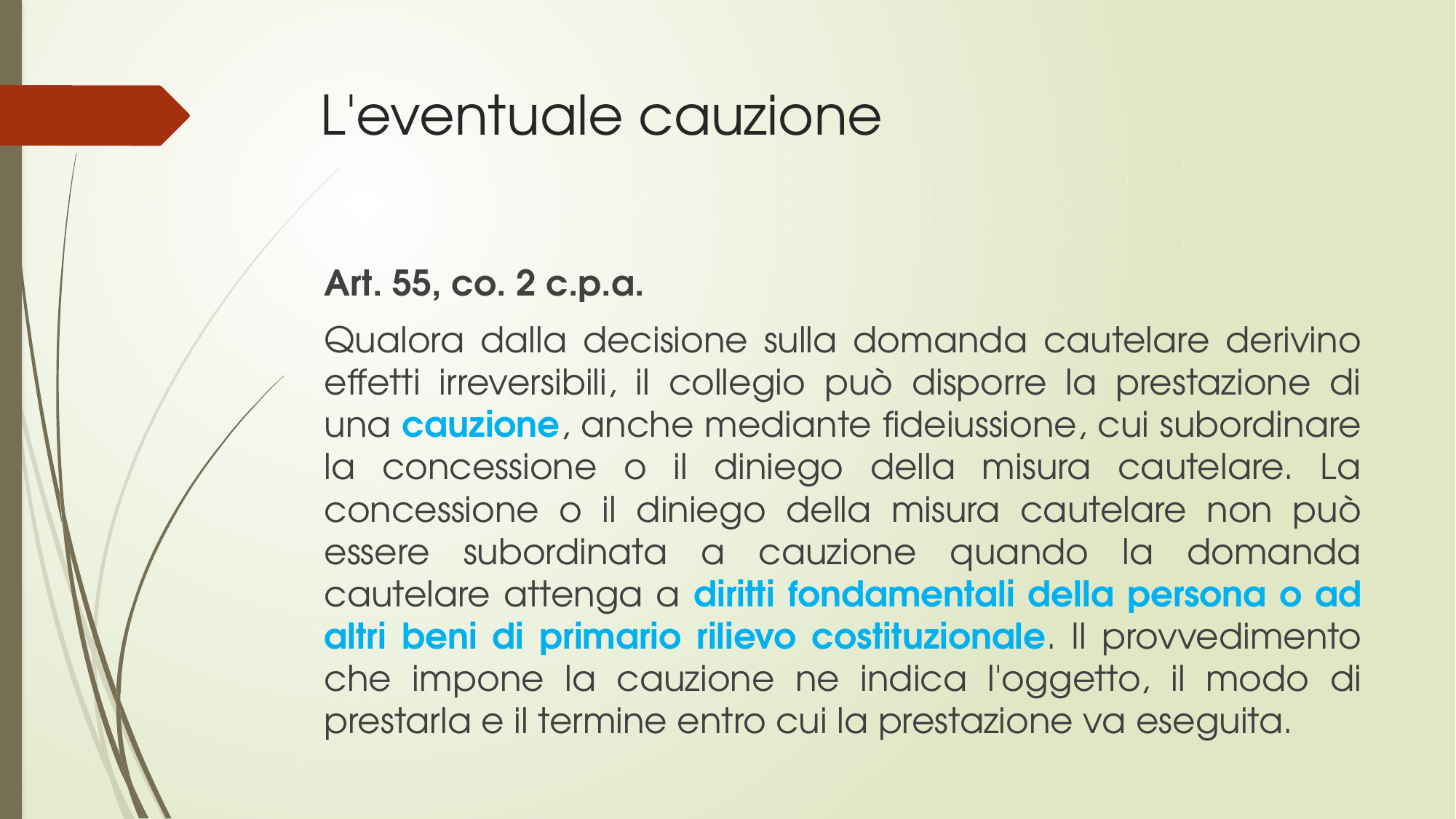

# L'eventuale cauzione
Art. 55, co. 2 c.p.a.
Qualora dalla decisione sulla domanda cautelare derivino effetti irreversibili, il collegio può disporre la prestazione di una cauzione, anche mediante fideiussione, cui subordinare la concessione o il diniego della misura cautelare. La concessione o il diniego della misura cautelare non può essere subordinata a cauzione quando la domanda cautelare attenga a diritti fondamentali della persona o ad altri beni di primario rilievo costituzionale. Il provvedimento che impone la cauzione ne indica l'oggetto, il modo di prestarla e il termine entro cui la prestazione va eseguita.